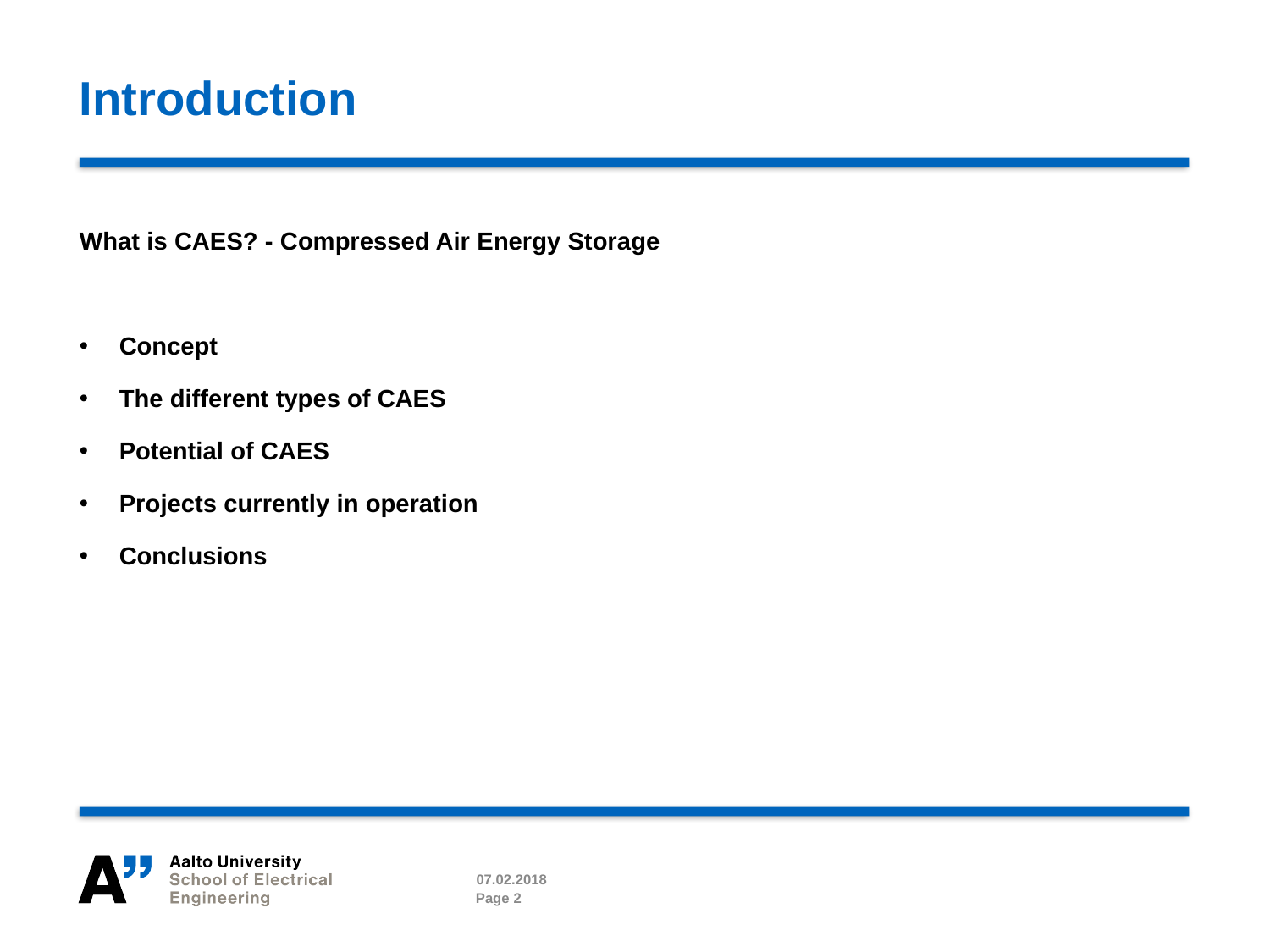

# Introduction
What is CAES? - Compressed Air Energy Storage

Concept
The different types of CAES
Potential of CAES
Projects currently in operation
Conclusions

07.02.2018
Page 2